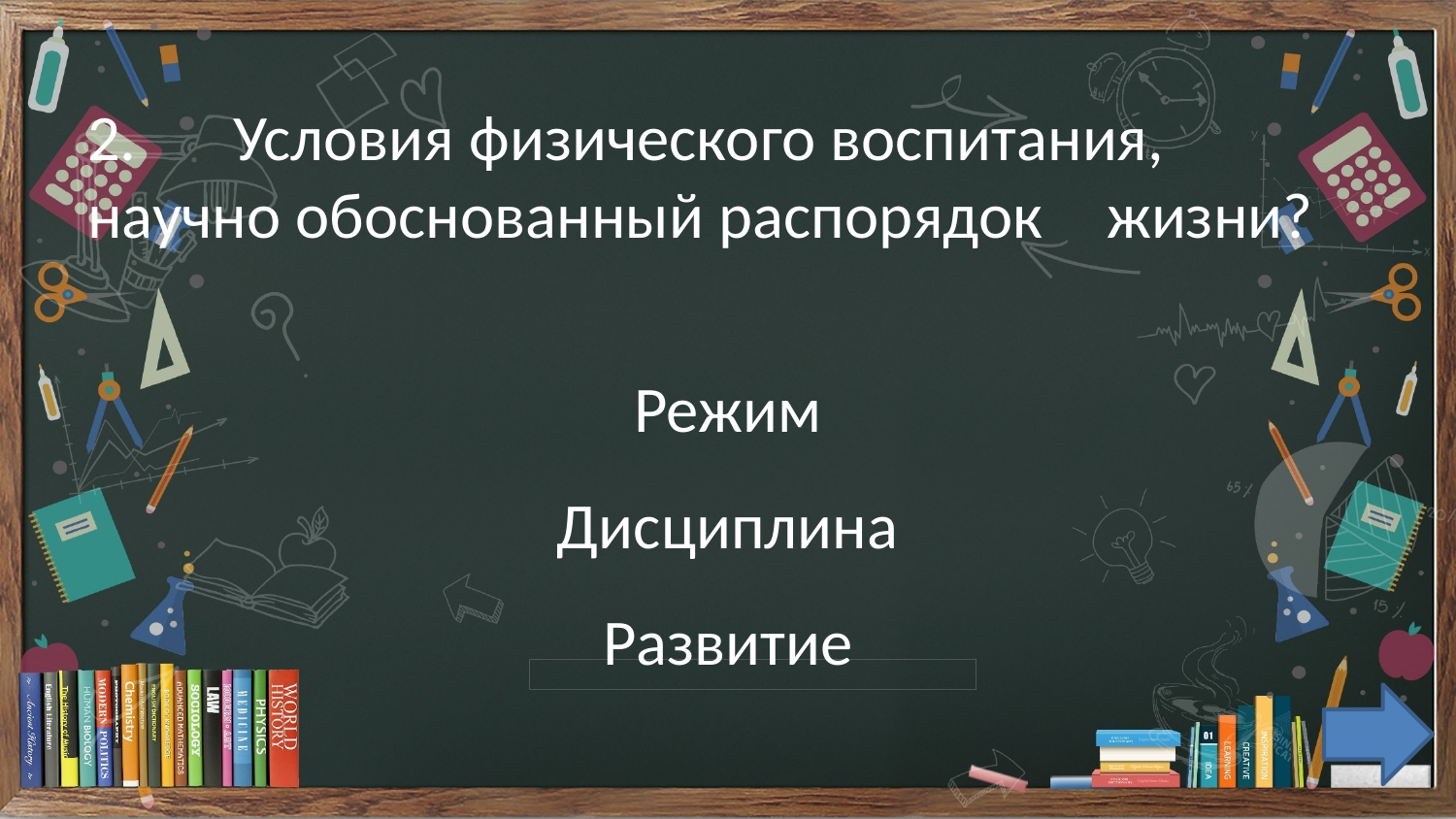

2.	Условия физического воспитания, 	научно обоснованный распорядок 	жизни?

Режим
Дисциплина
Развитие